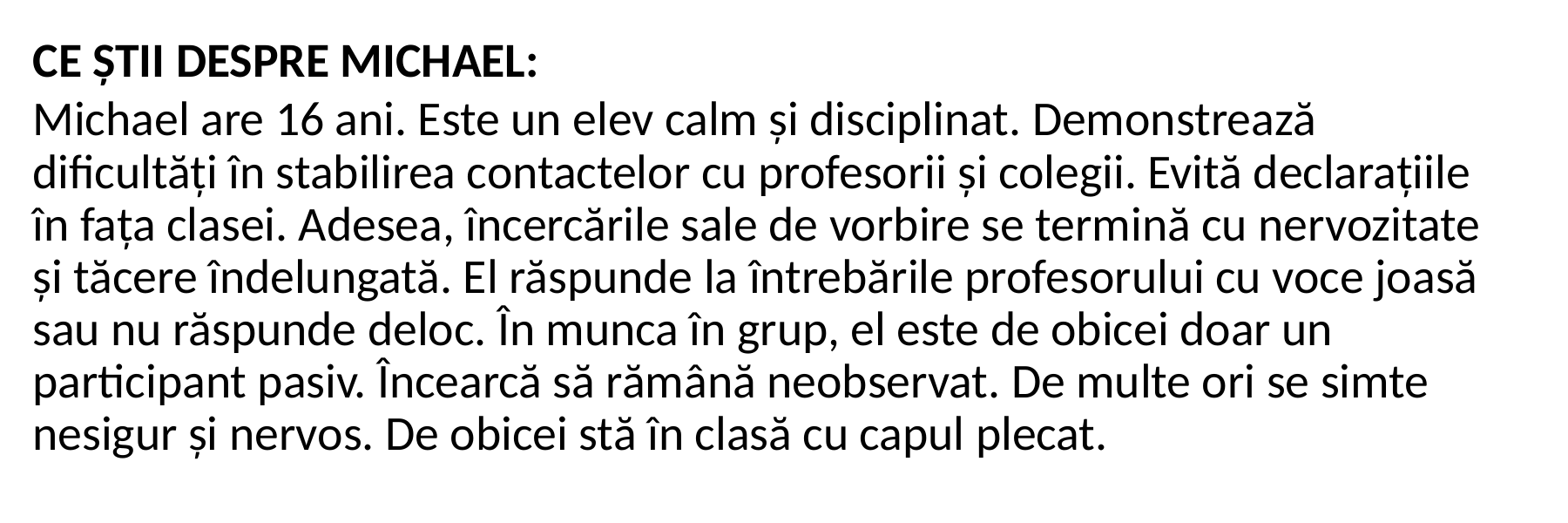

CE ȘTII DESPRE MICHAEL:
Michael are 16 ani. Este un elev calm și disciplinat. Demonstrează dificultăți în stabilirea contactelor cu profesorii și colegii. Evită declarațiile în fața clasei. Adesea, încercările sale de vorbire se termină cu nervozitate și tăcere îndelungată. El răspunde la întrebările profesorului cu voce joasă sau nu răspunde deloc. În munca în grup, el este de obicei doar un participant pasiv. Încearcă să rămână neobservat. De multe ori se simte nesigur și nervos. De obicei stă în clasă cu capul plecat.